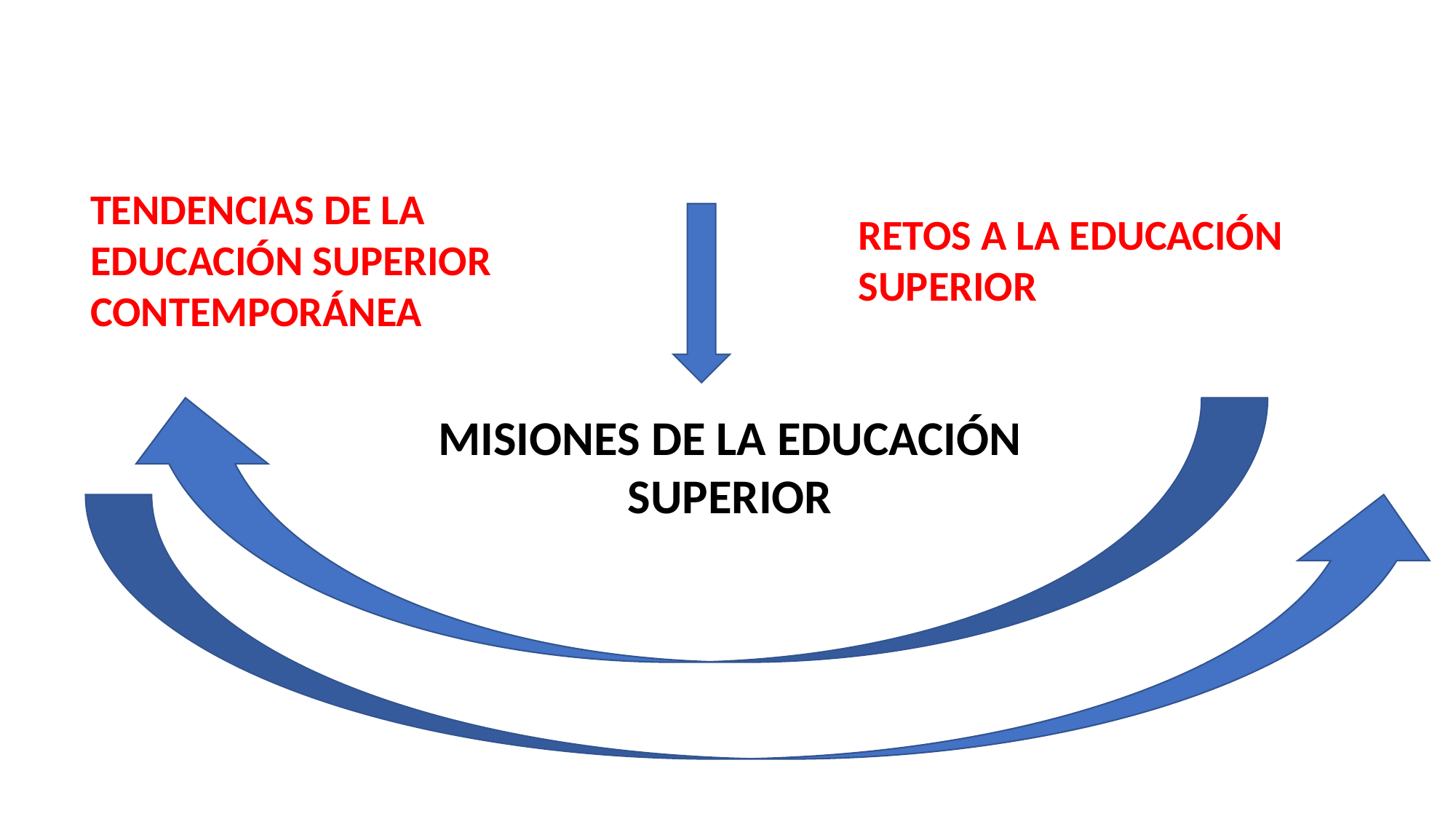

TENDENCIAS DE LA EDUCACIÓN SUPERIOR CONTEMPORÁNEA
RETOS A LA EDUCACIÓN SUPERIOR

MISIONES DE LA EDUCACIÓN SUPERIOR